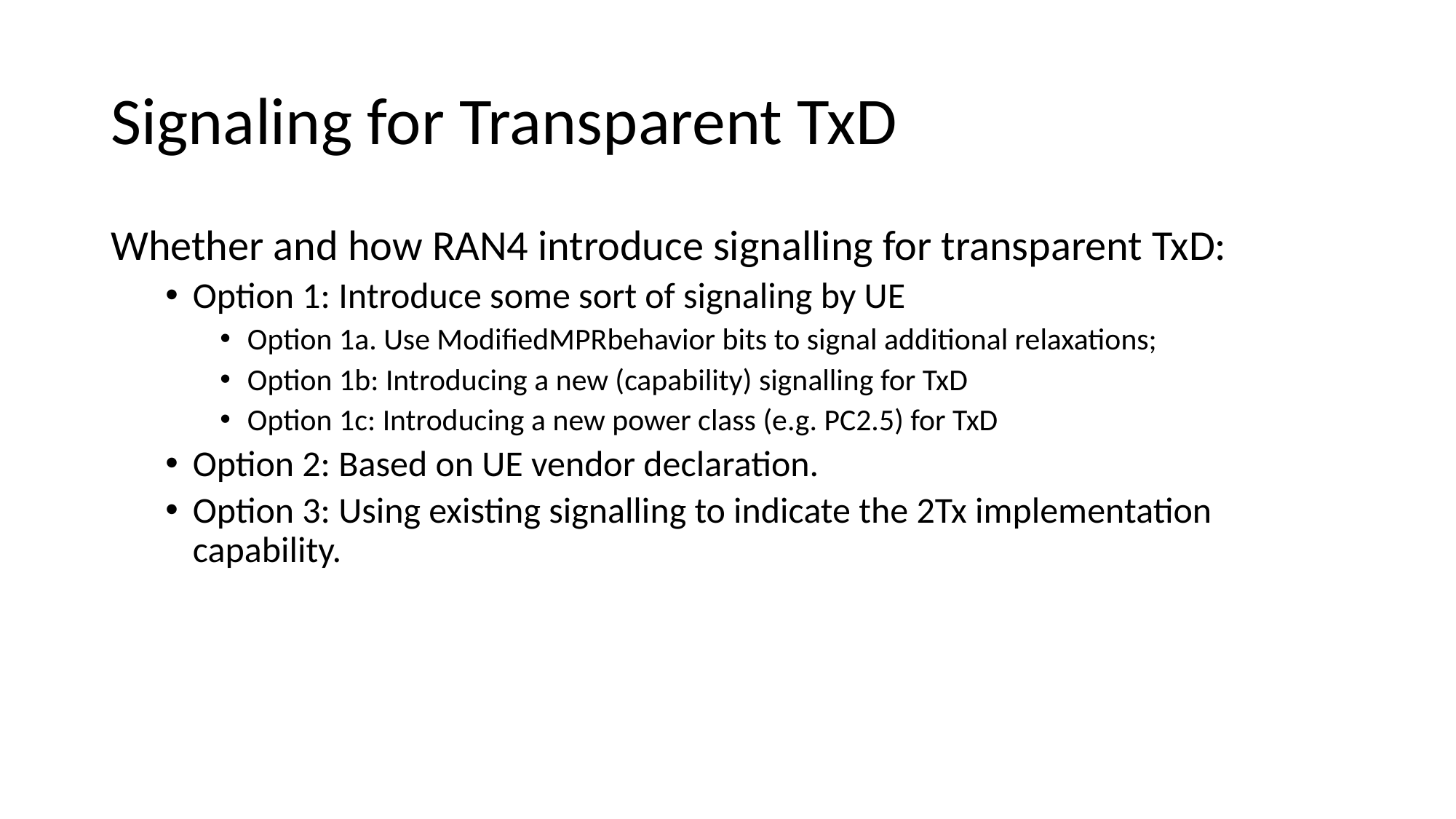

# Signaling for Transparent TxD
Whether and how RAN4 introduce signalling for transparent TxD:
Option 1: Introduce some sort of signaling by UE
Option 1a. Use ModifiedMPRbehavior bits to signal additional relaxations;
Option 1b: Introducing a new (capability) signalling for TxD
Option 1c: Introducing a new power class (e.g. PC2.5) for TxD
Option 2: Based on UE vendor declaration.
Option 3: Using existing signalling to indicate the 2Tx implementation capability.